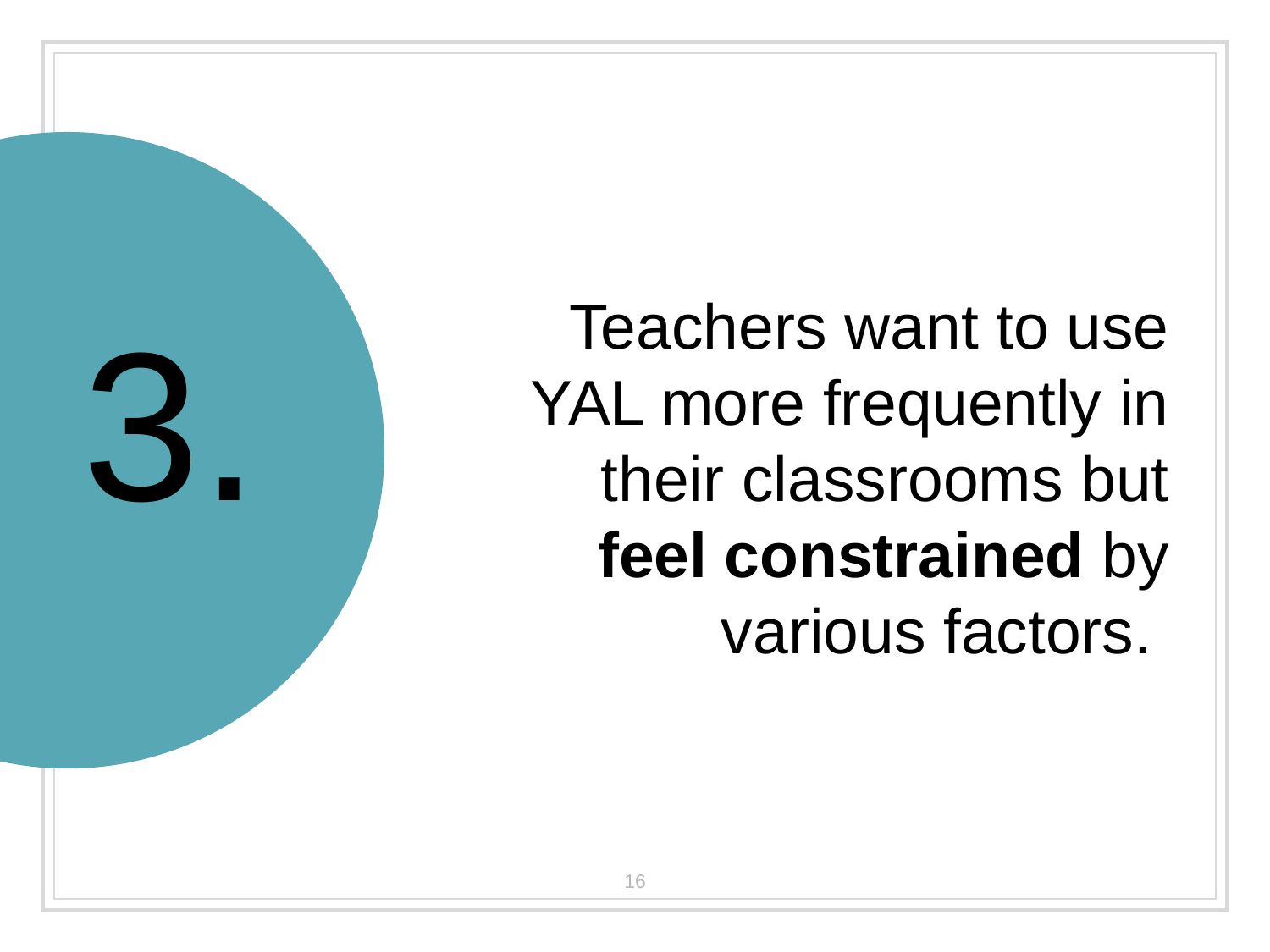

3.
Teachers want to use YAL more frequently in their classrooms but feel constrained by various factors.

16